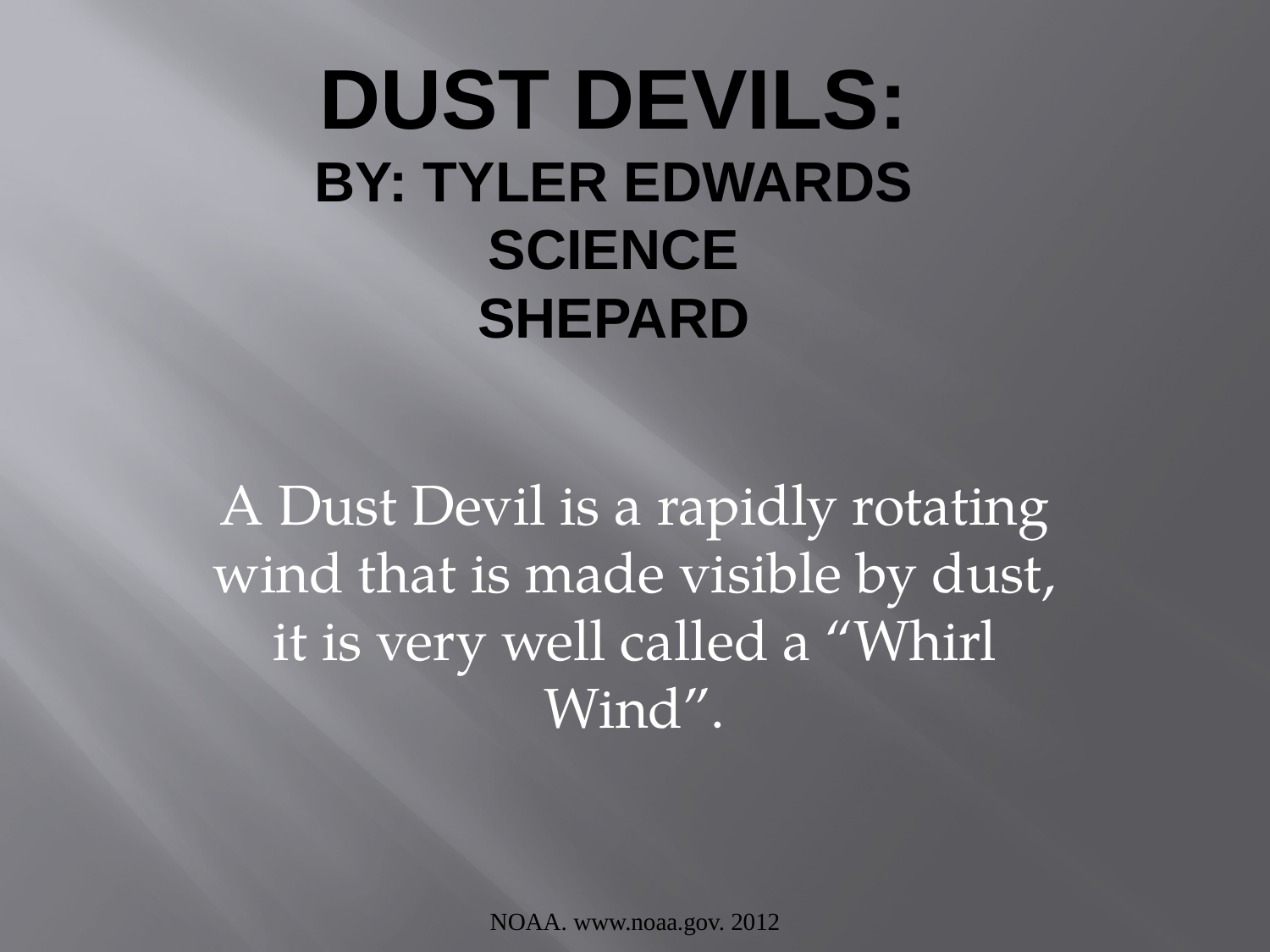

# Dust Devils: By: Tyler Edwards Science Shepard
A Dust Devil is a rapidly rotating wind that is made visible by dust, it is very well called a “Whirl Wind”.
NOAA. www.noaa.gov. 2012